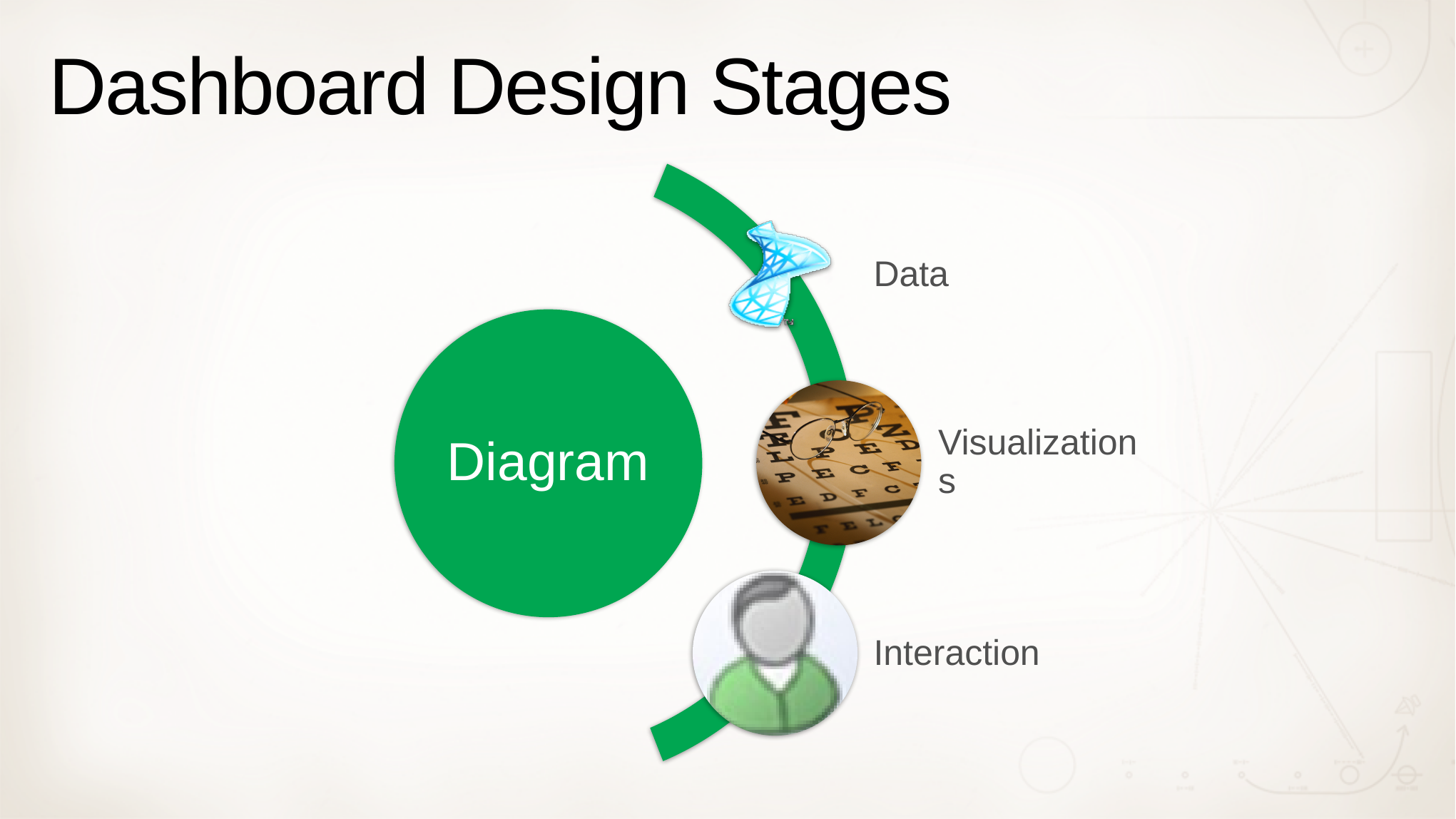

# Dashboard Design Stages
Diagram
Data
Visualizations
Interaction